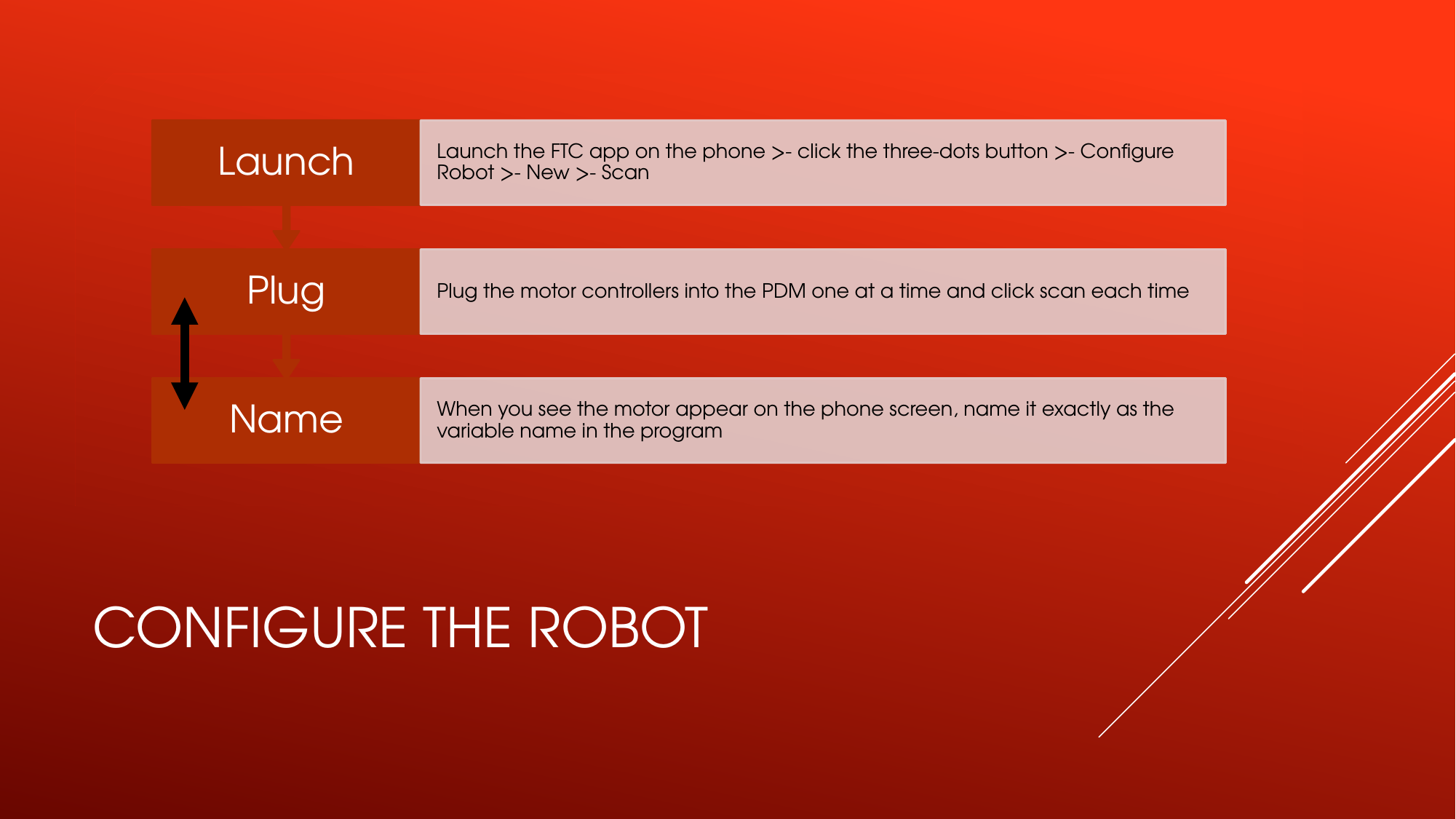

Name
When you see the motor appear on the phone screen, name it exactly as the variable name in the program
Plug
Plug the motor controllers into the PDM one at a time and click scan each time
Launch
Launch the FTC app on the phone >- click the three-dots button >- Configure Robot >- New >- Scan
# Configure the robot